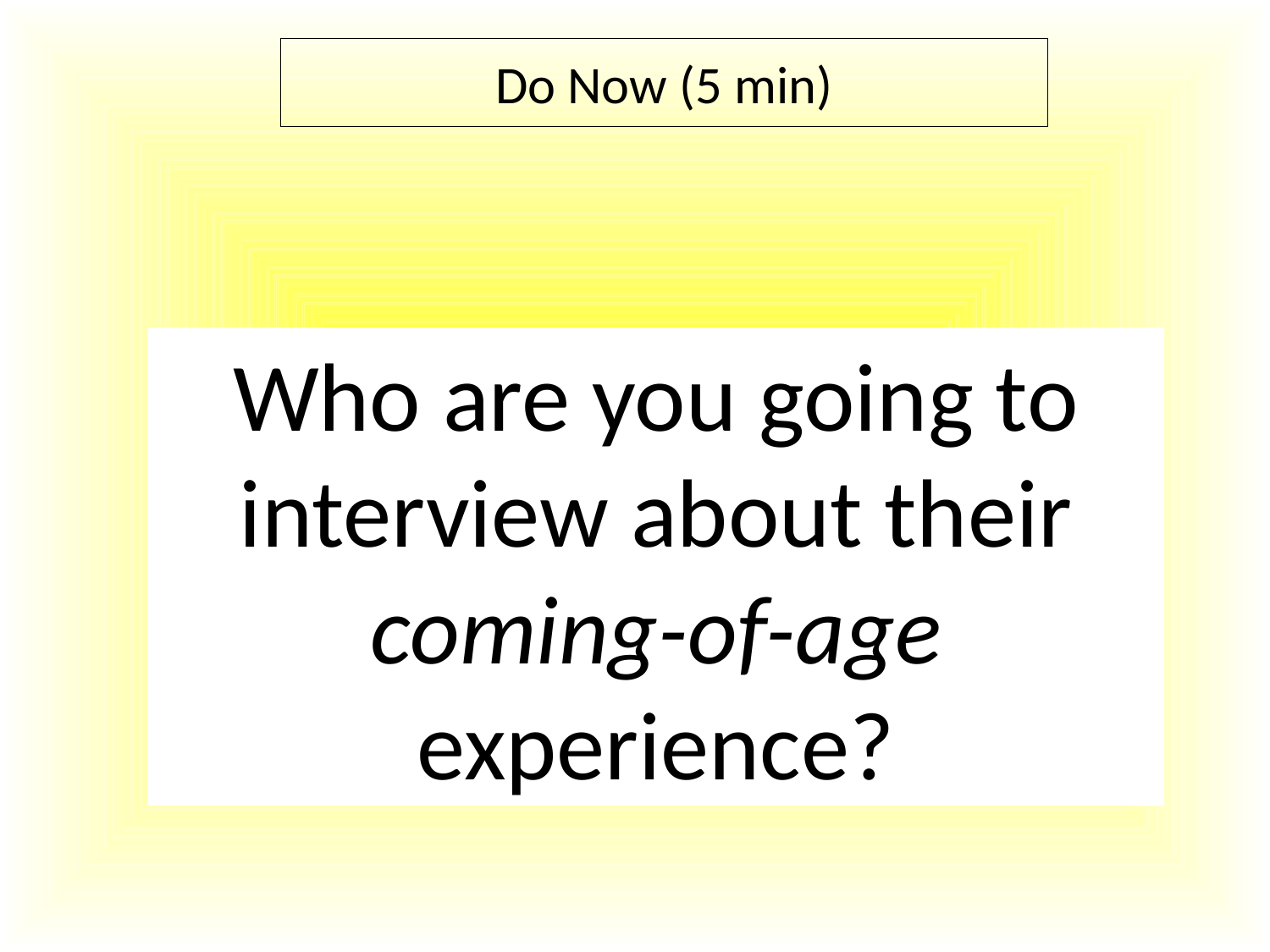

Do Now (5 min)
Who are you going to interview about their coming-of-age experience?